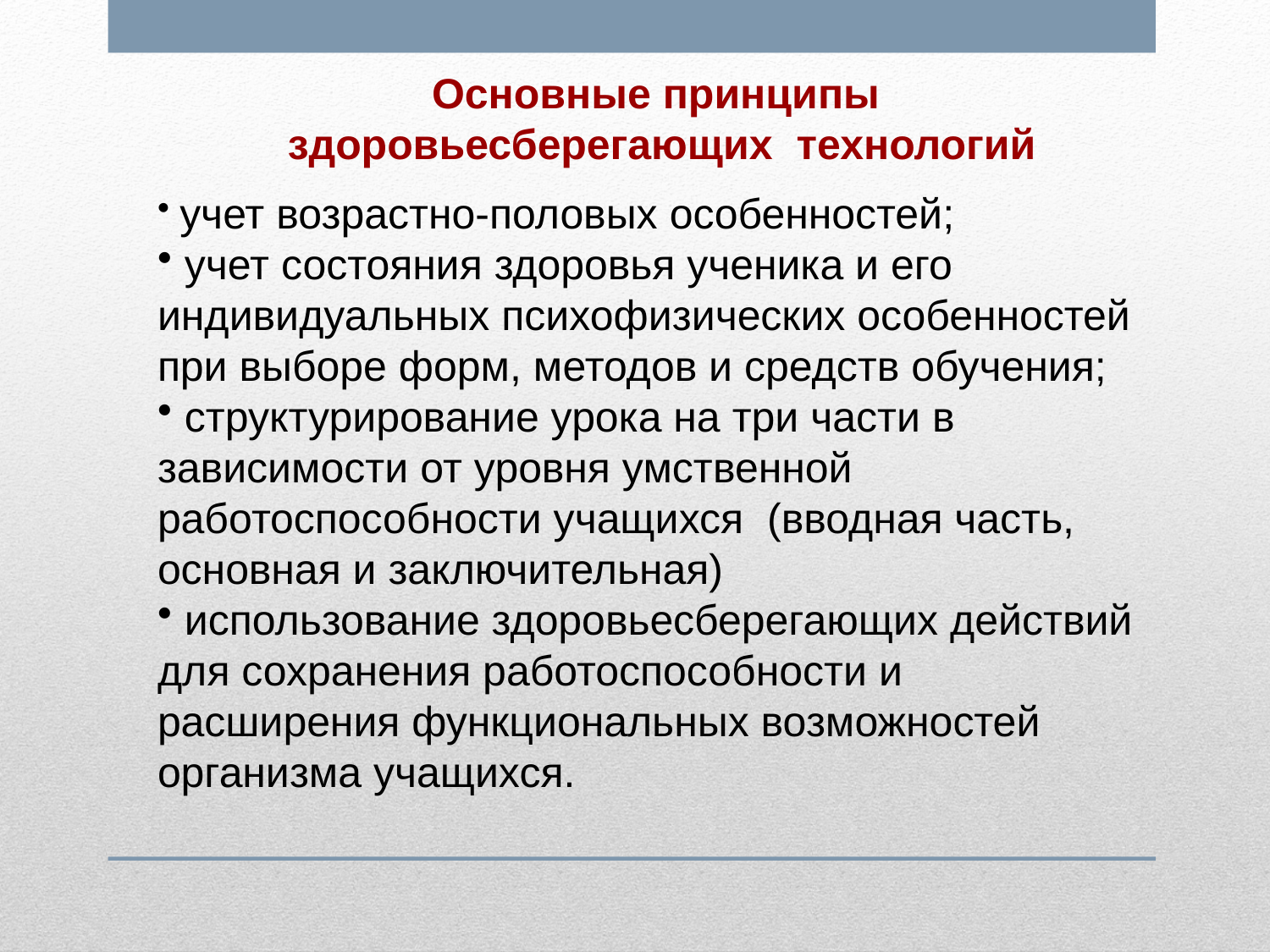

Основные принципы
здоровьесберегающих  технологий

 учет возрастно-половых особенностей;
 учет состояния здоровья ученика и его индивидуальных психофизических особенностей при выборе форм, методов и средств обучения;
 структурирование урока на три части в зависимости от уровня умственной работоспособности учащихся  (вводная часть, основная и заключительная)
 использование здоровьесберегающих действий для сохранения работоспособности и расширения функциональных возможностей организма учащихся.